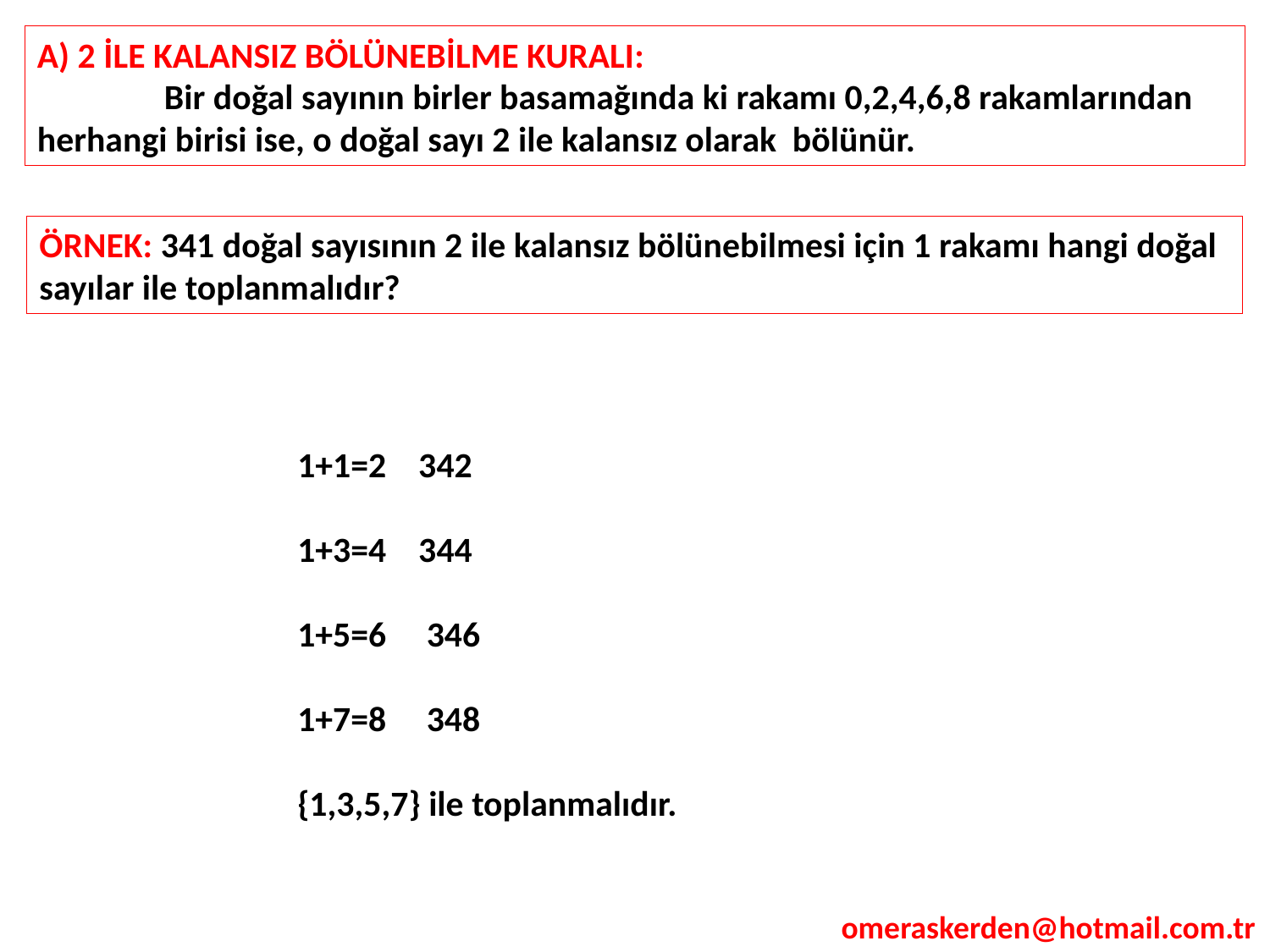

A) 2 İLE KALANSIZ BÖLÜNEBİLME KURALI:
	Bir doğal sayının birler basamağında ki rakamı 0,2,4,6,8 rakamlarından herhangi birisi ise, o doğal sayı 2 ile kalansız olarak  bölünür.
ÖRNEK: 341 doğal sayısının 2 ile kalansız bölünebilmesi için 1 rakamı hangi doğal sayılar ile toplanmalıdır?
1+1=2    342

1+3=4    344

1+5=6     346

1+7=8     348

{1,3,5,7} ile toplanmalıdır.
omeraskerden@hotmail.com.tr